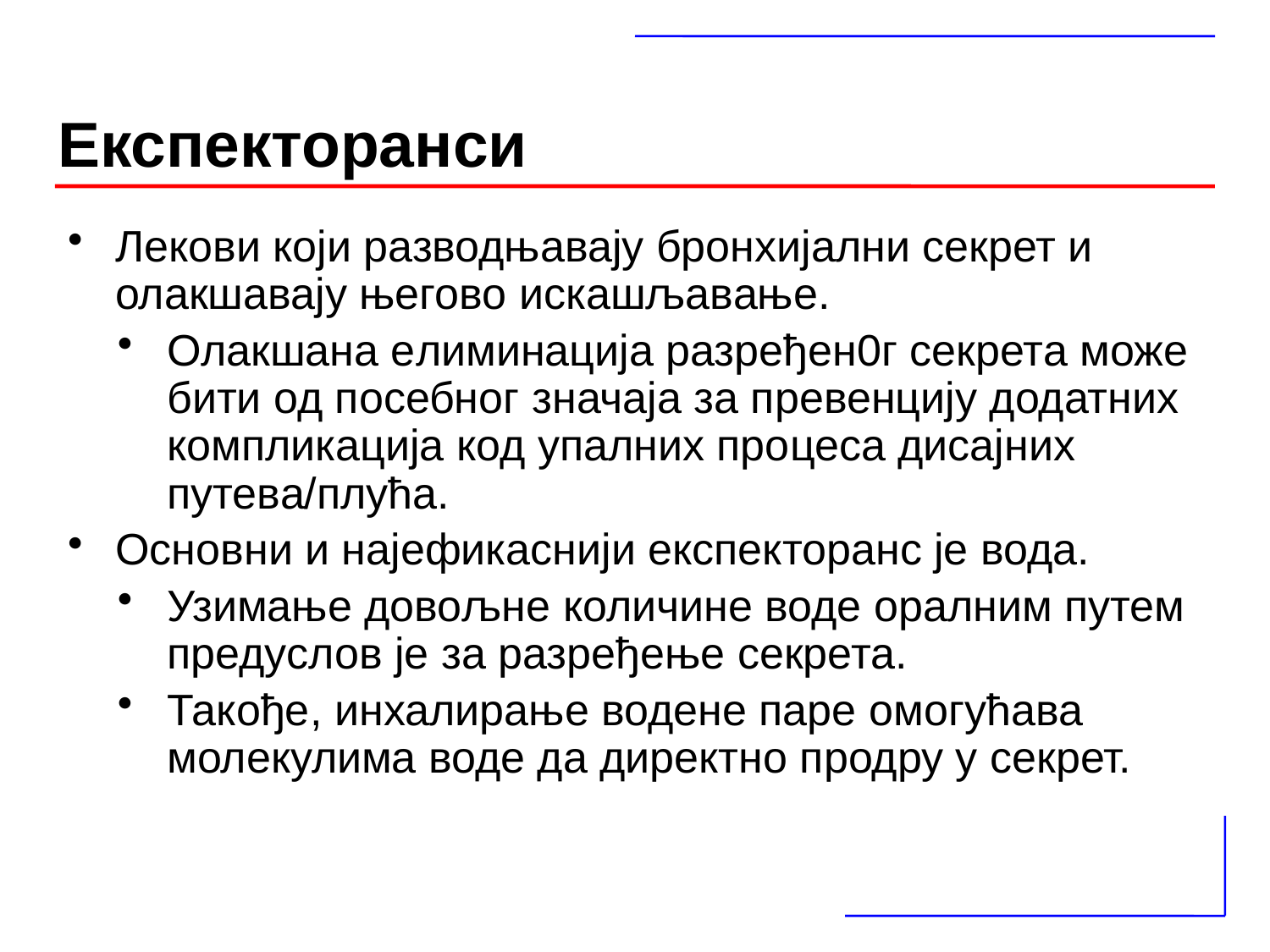

# Експекторанси
Лекови који разводњавају бронхијални секрет и олакшавају његово искашљавање.
Олакшана елиминација разређен0г секрета може бити од посебног значаја за превенцију додатних компликација код упалних процеса дисајних путева/плућа.
Основни и најефикаснији експекторанс је вода.
Узимање довољне количине воде оралним путем предуслов је за разређење секрета.
Такође, инхалирање водене паре омогућава молекулима воде да директно продру у секрет.